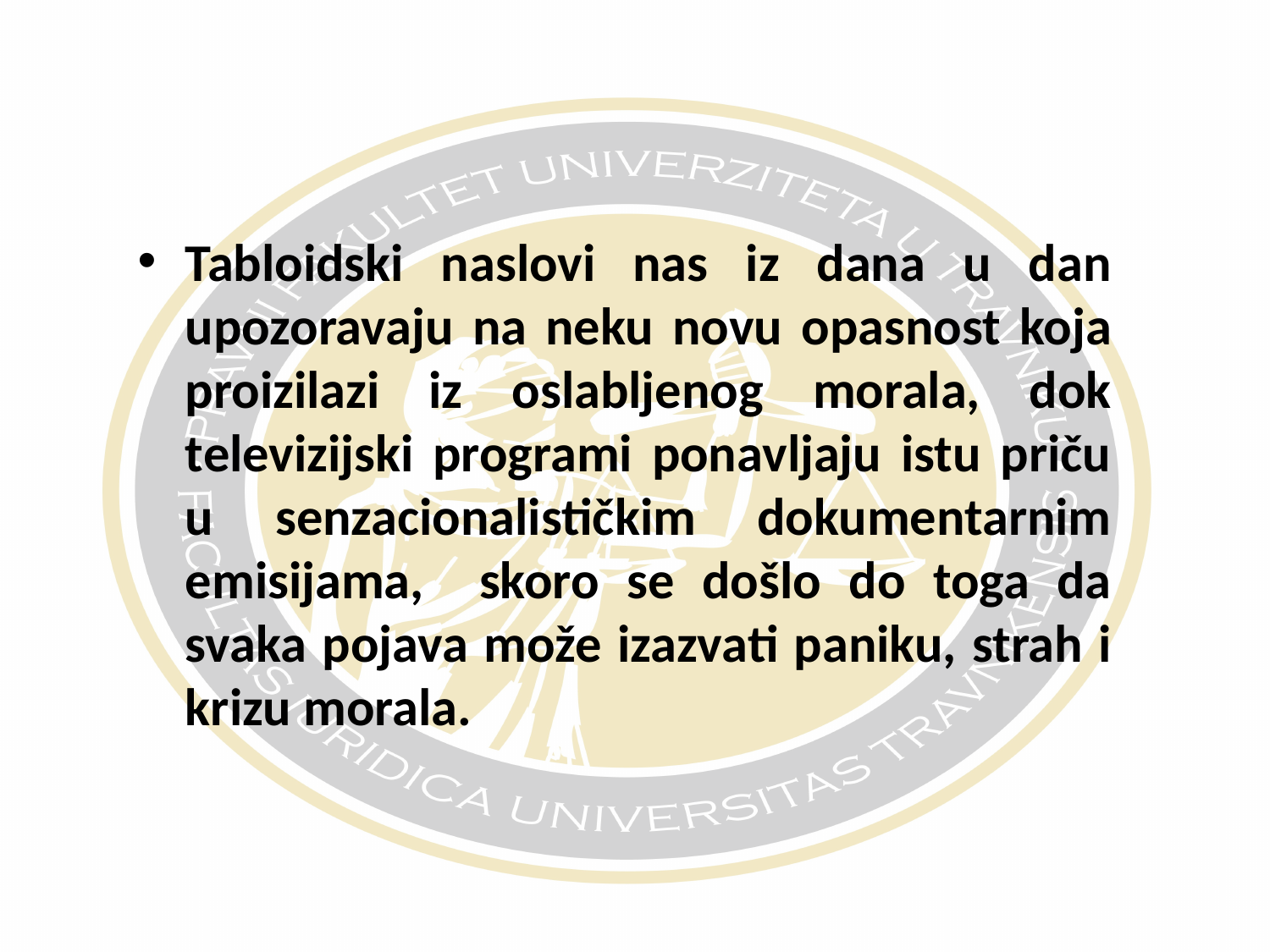

#
Tabloidski naslovi nas iz dana u dan upozoravaju na neku novu opasnost koja proizilazi iz oslabljenog morala, dok televizijski programi ponavljaju istu priču u senzacionalističkim dokumentarnim emisijama,  skoro se došlo do toga da svaka pojava može izazvati paniku, strah i krizu morala.